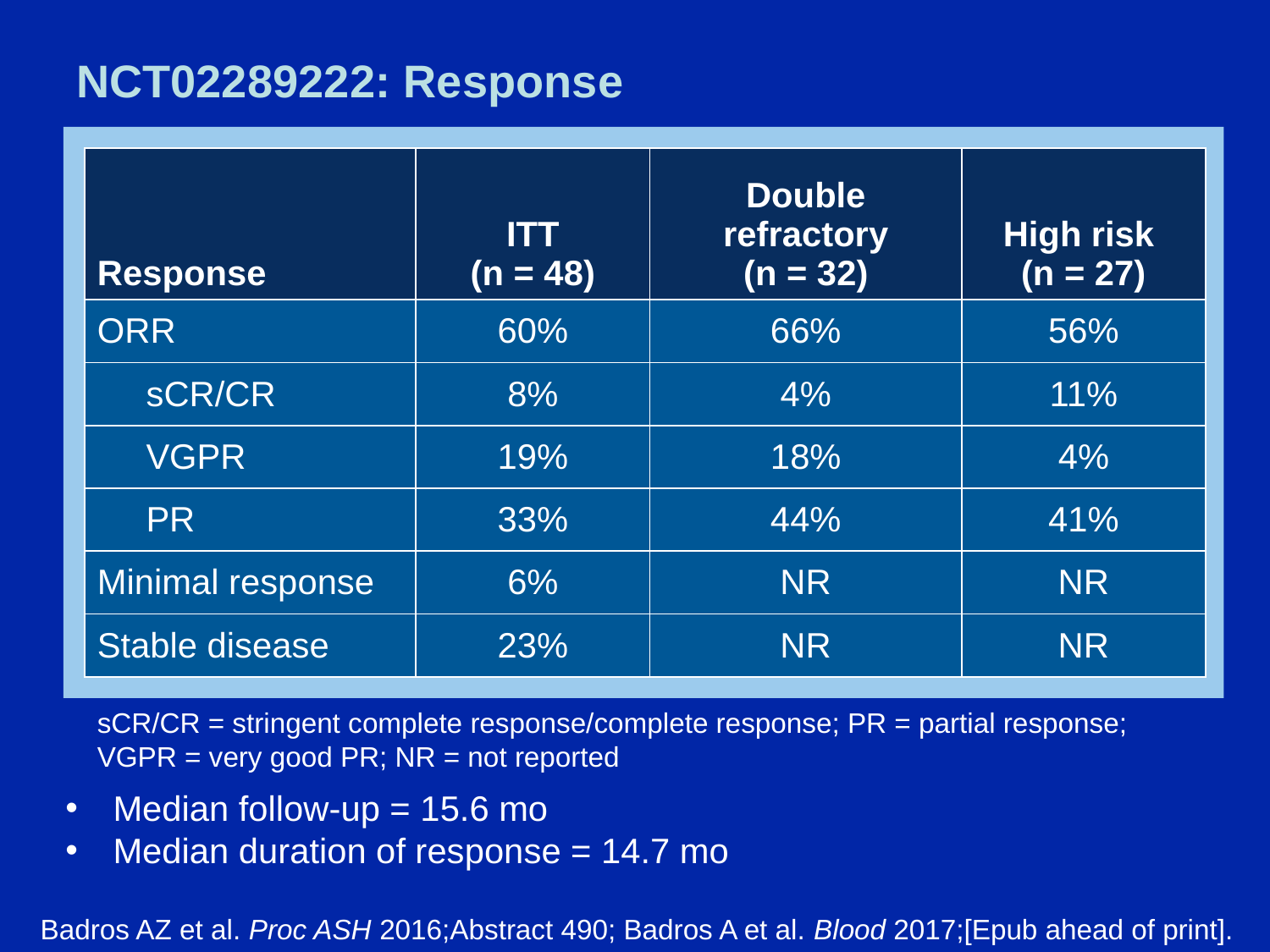

# NCT02289222: Response

| Response | ITT (n = 48) | Double refractory (n = 32) | High risk (n = 27) |
| --- | --- | --- | --- |
| ORR | 60% | 66% | 56% |
| sCR/CR | 8% | 4% | 11% |
| VGPR | 19% | 18% | 4% |
| PR | 33% | 44% | 41% |
| Minimal response | 6% | NR | NR |
| Stable disease | 23% | NR | NR |
sCR/CR = stringent complete response/complete response; PR = partial response;
VGPR = very good PR; NR = not reported
Median follow-up = 15.6 mo
Median duration of response = 14.7 mo
Badros AZ et al. Proc ASH 2016;Abstract 490; Badros A et al. Blood 2017;[Epub ahead of print].